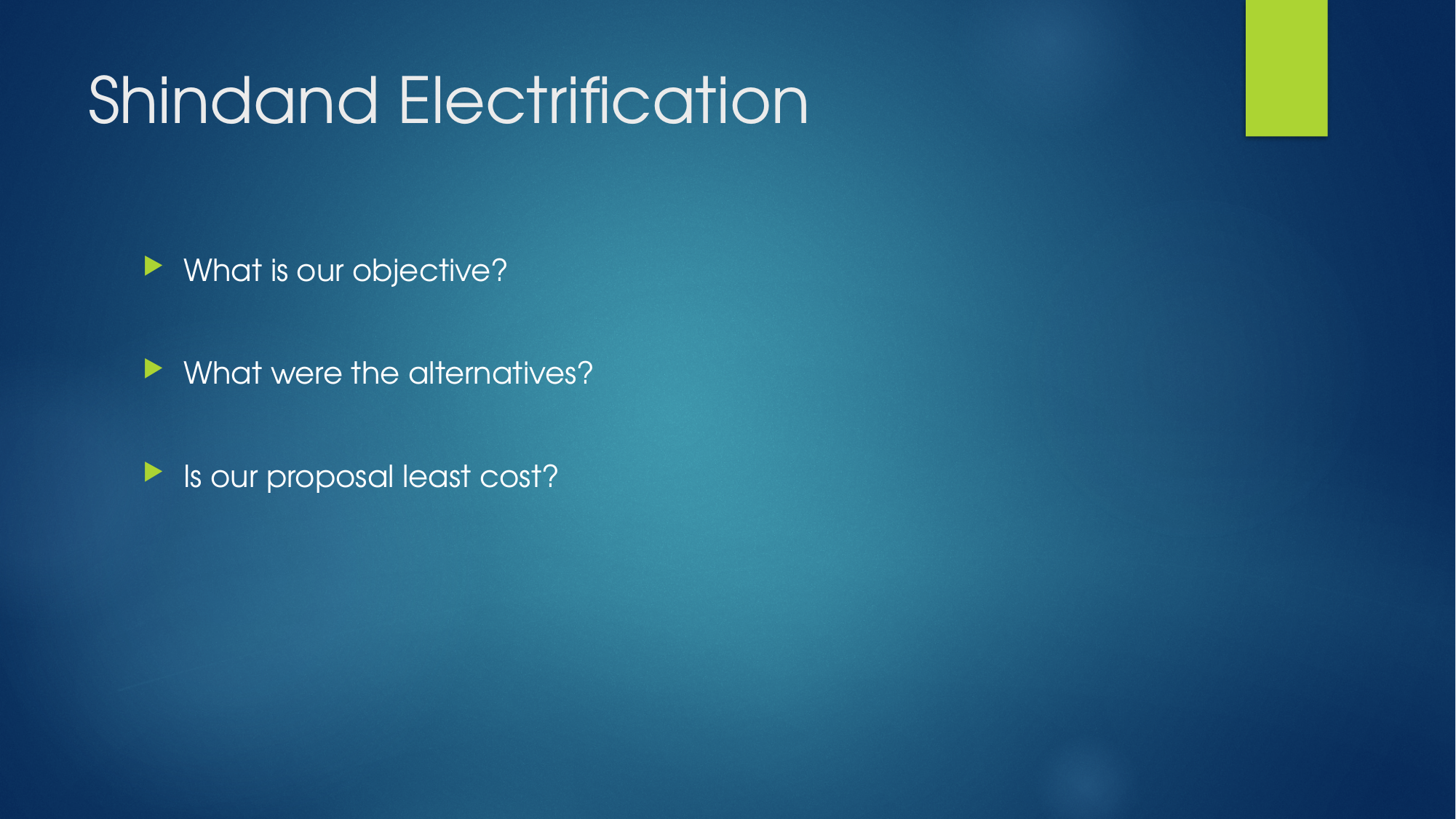

# Shindand Electrification
What is our objective?

What were the alternatives?

Is our proposal least cost?